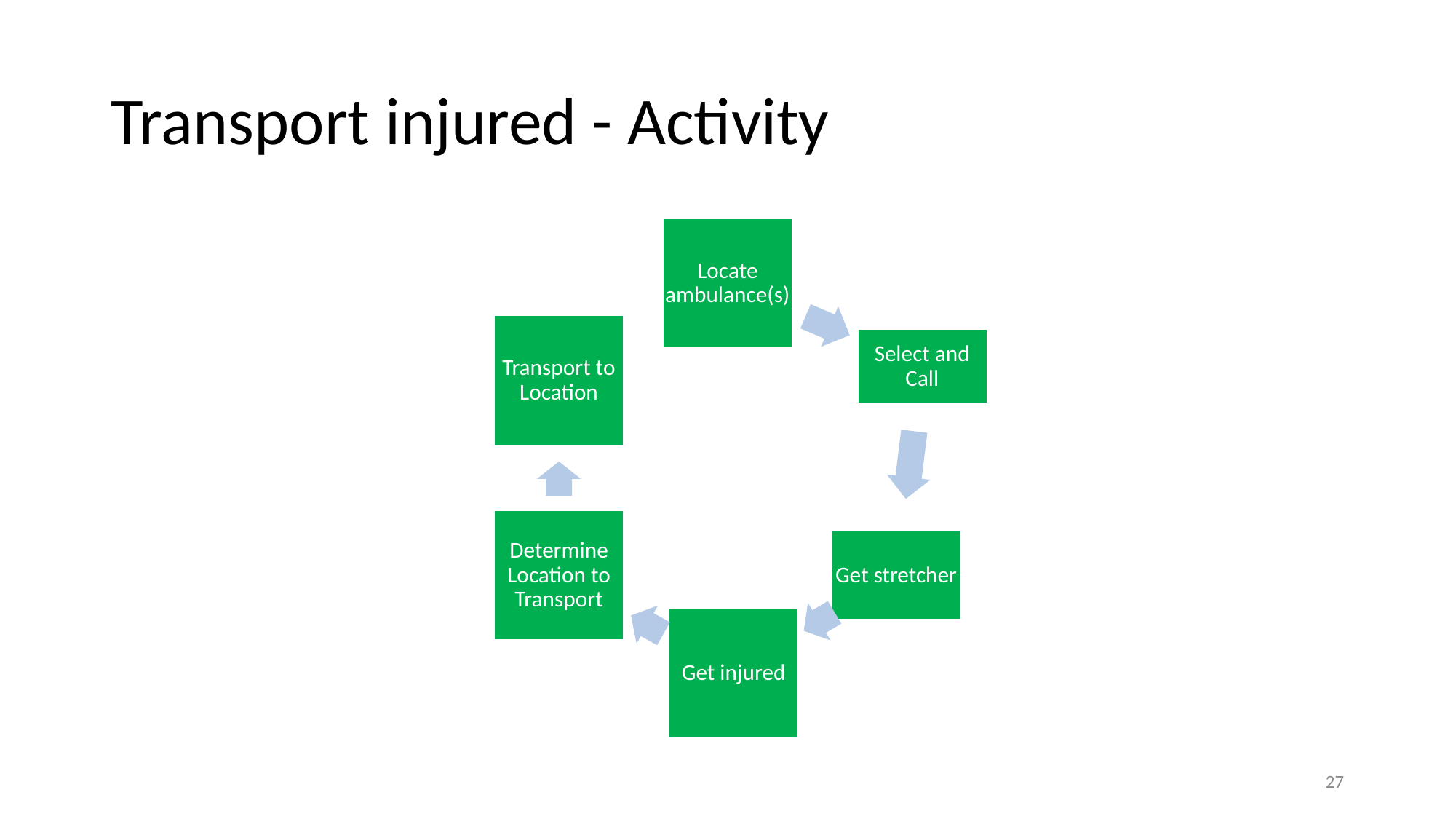

# Transport injured - Activity
Locate ambulance(s)

Select and Call

Get stretcher

Get injured

Determine Location to Transport

Transport to Location

27